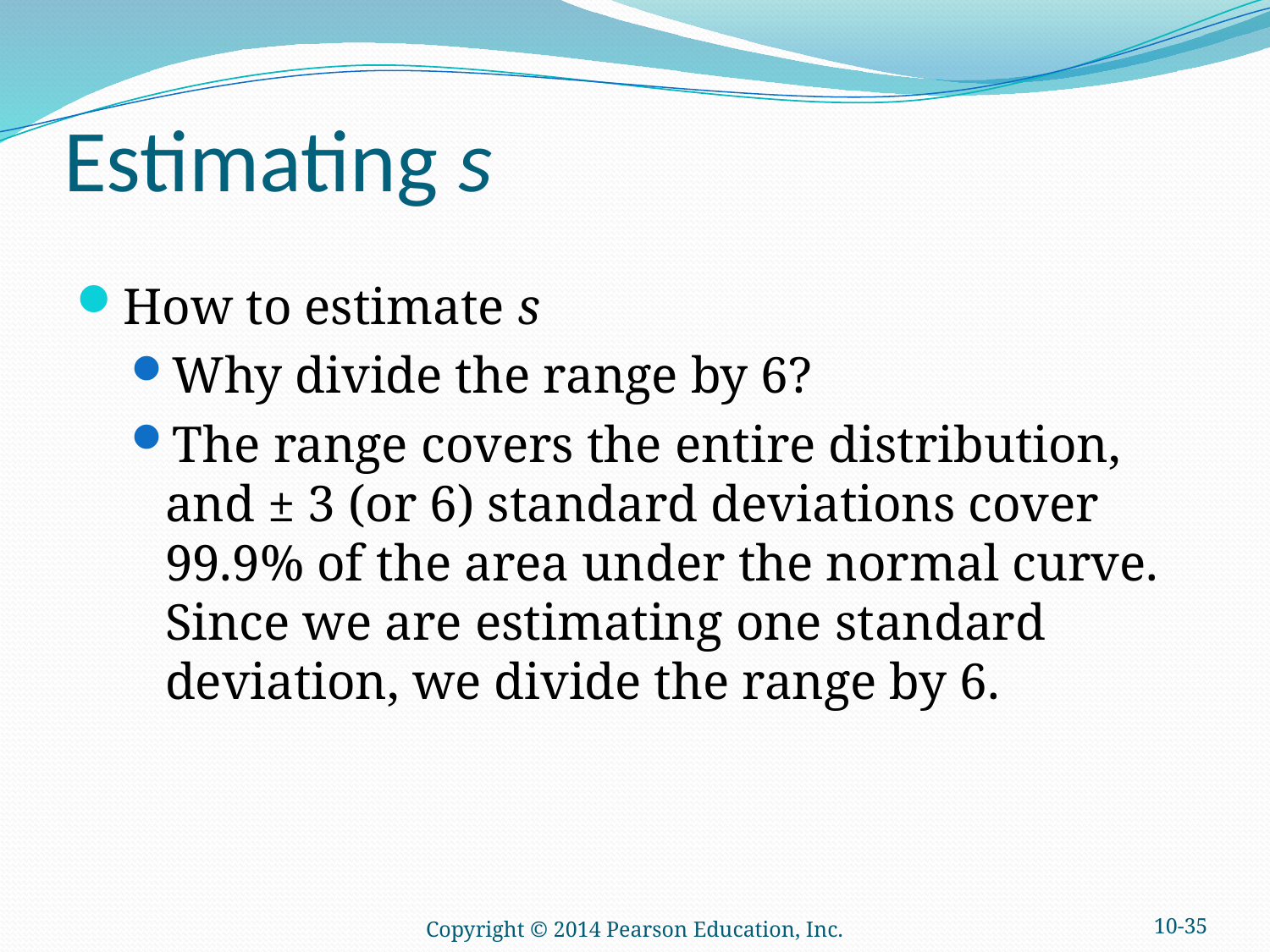

# Estimating s
How to estimate s
Why divide the range by 6?
The range covers the entire distribution, and ± 3 (or 6) standard deviations cover 99.9% of the area under the normal curve.  Since we are estimating one standard deviation, we divide the range by 6.